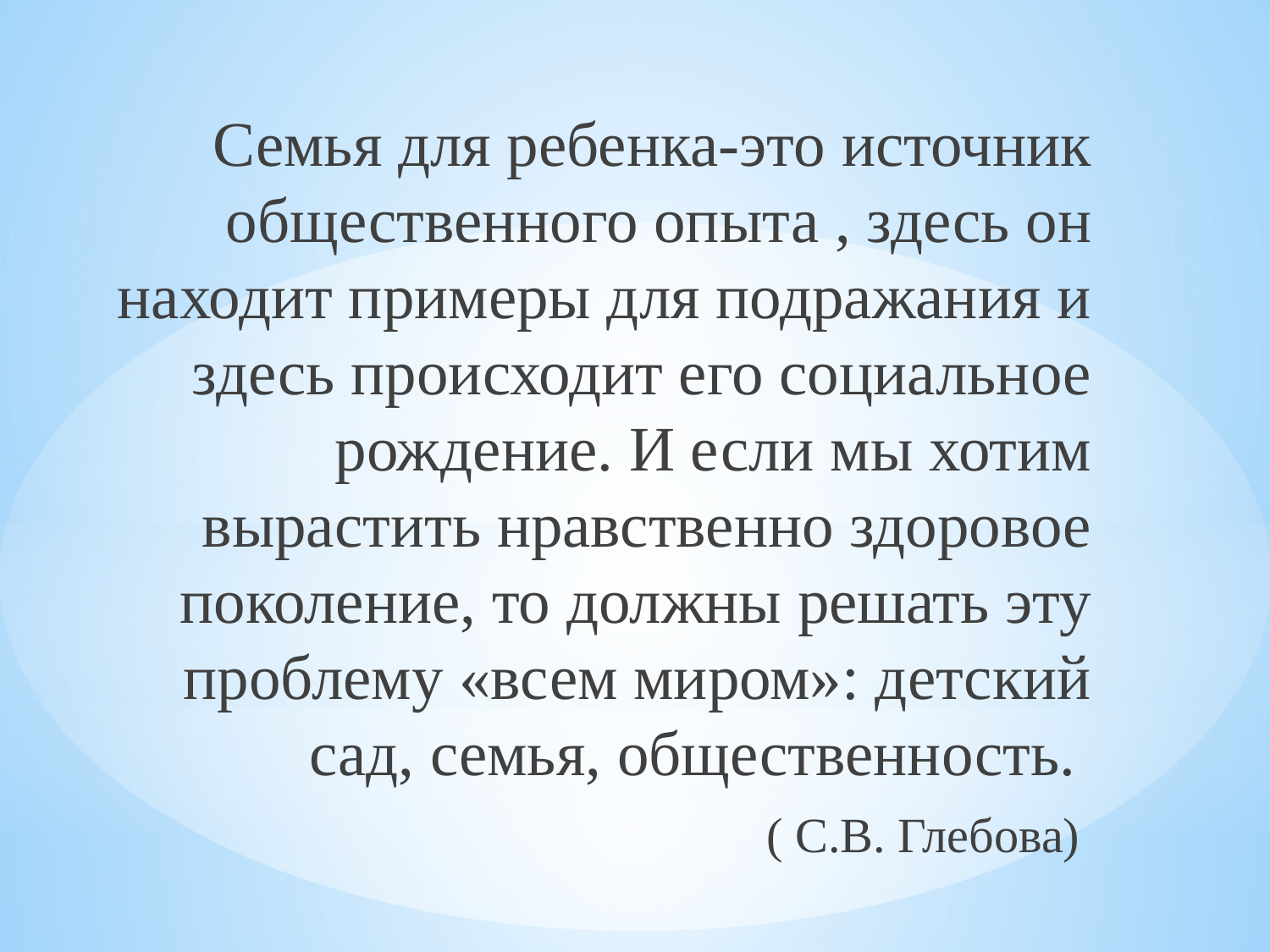

Семья для ребенка-это источник общественного опыта , здесь он находит примеры для подражания и здесь происходит его социальное рождение. И если мы хотим вырастить нравственно здоровое поколение, то должны решать эту проблему «всем миром»: детский сад, семья, общественность.
( С.В. Глебова)
#